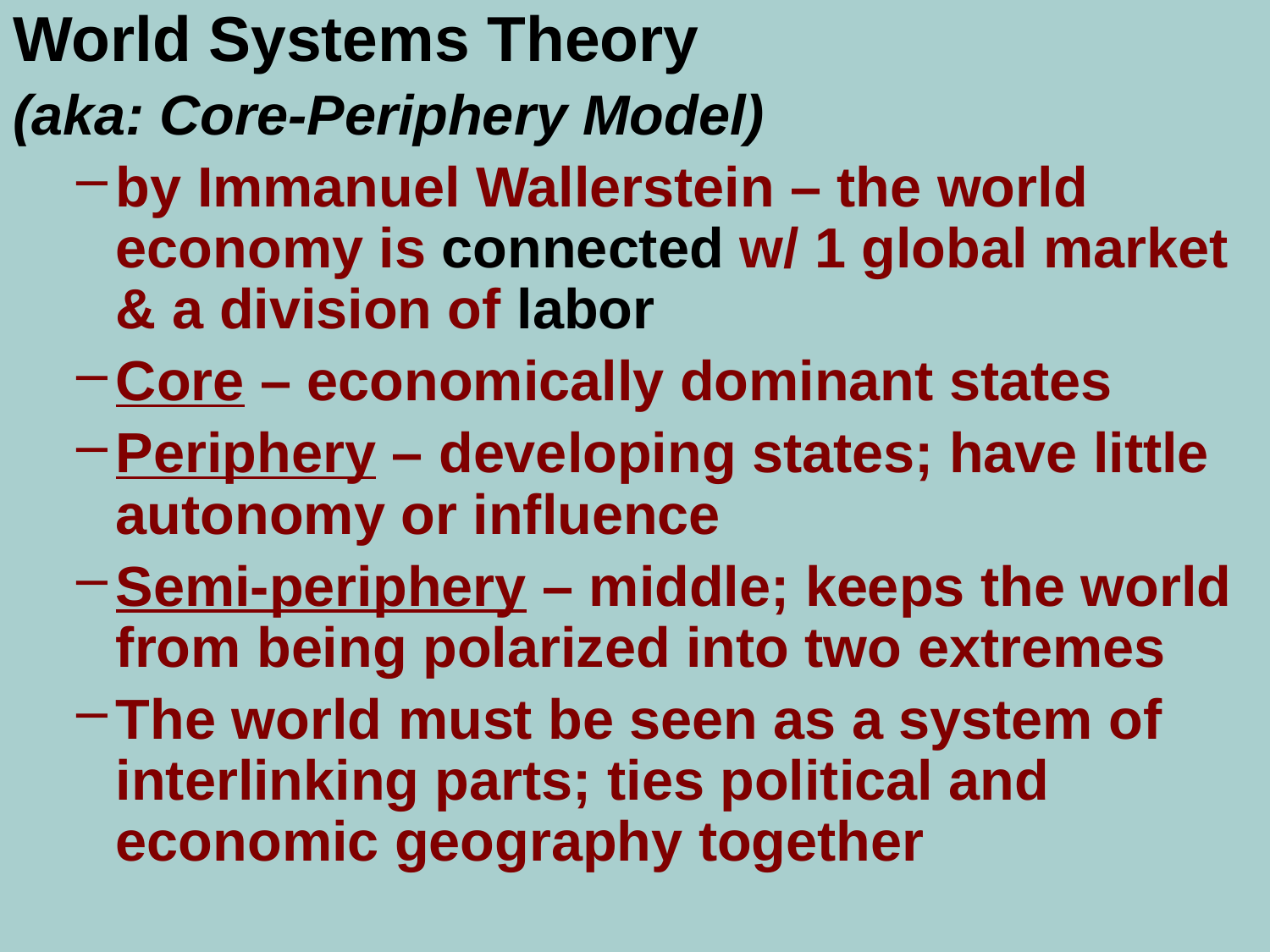

World Systems Theory
(aka: Core-Periphery Model)
by Immanuel Wallerstein – the world economy is connected w/ 1 global market & a division of labor
Core – economically dominant states
Periphery – developing states; have little autonomy or influence
Semi-periphery – middle; keeps the world from being polarized into two extremes
The world must be seen as a system of interlinking parts; ties political and economic geography together